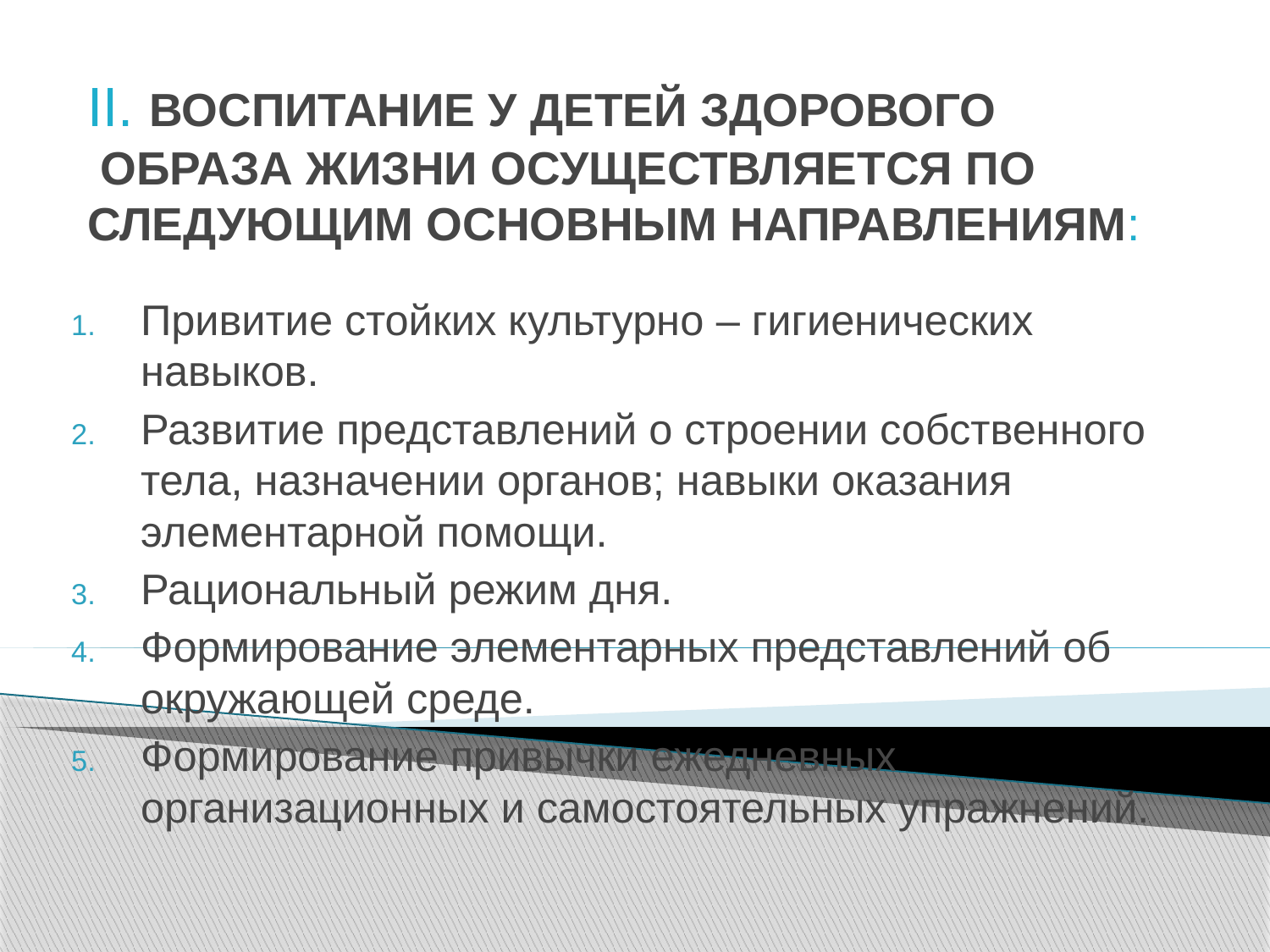

# II. ВОСПИТАНИЕ У ДЕТЕЙ ЗДОРОВОГО              ОБРАЗА ЖИЗНИ ОСУЩЕСТВЛЯЕТСЯ ПО  СЛЕДУЮЩИМ ОСНОВНЫМ НАПРАВЛЕНИЯМ:
Привитие стойких культурно – гигиенических навыков.
Развитие представлений о строении собственного тела, назначении органов; навыки оказания элементарной помощи.
Рациональный режим дня.
Формирование элементарных представлений об окружающей среде.
Формирование привычки ежедневных организационных и самостоятельных упражнений.